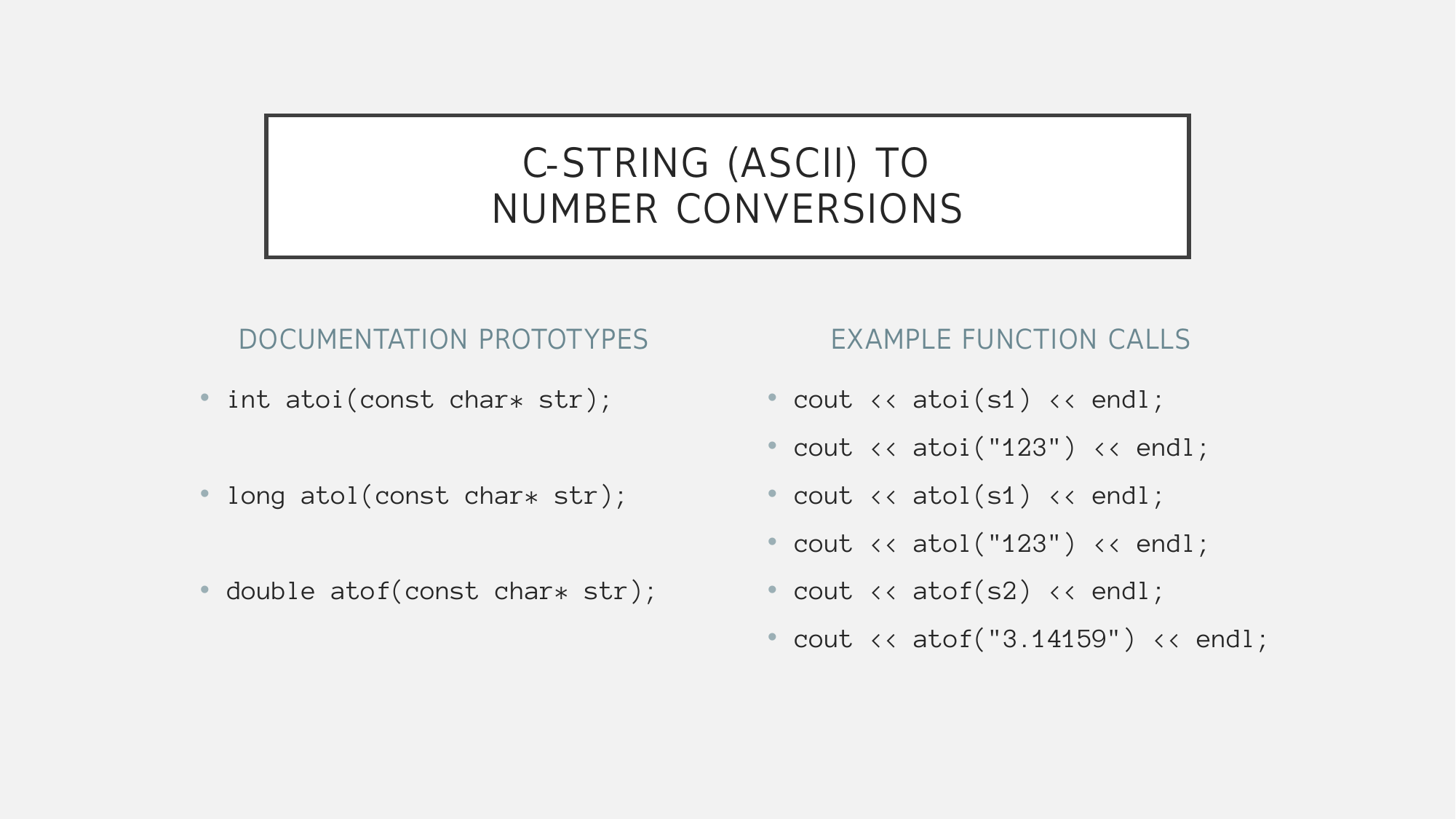

# c-string (ASCII) To Number Conversions
Documentation Prototypes
Example function calls
int atoi(const char* str);

long atol(const char* str);

double atof(const char* str);
cout << atoi(s1) << endl;
cout << atoi("123") << endl;
cout << atol(s1) << endl;
cout << atol("123") << endl;
cout << atof(s2) << endl;
cout << atof("3.14159") << endl;